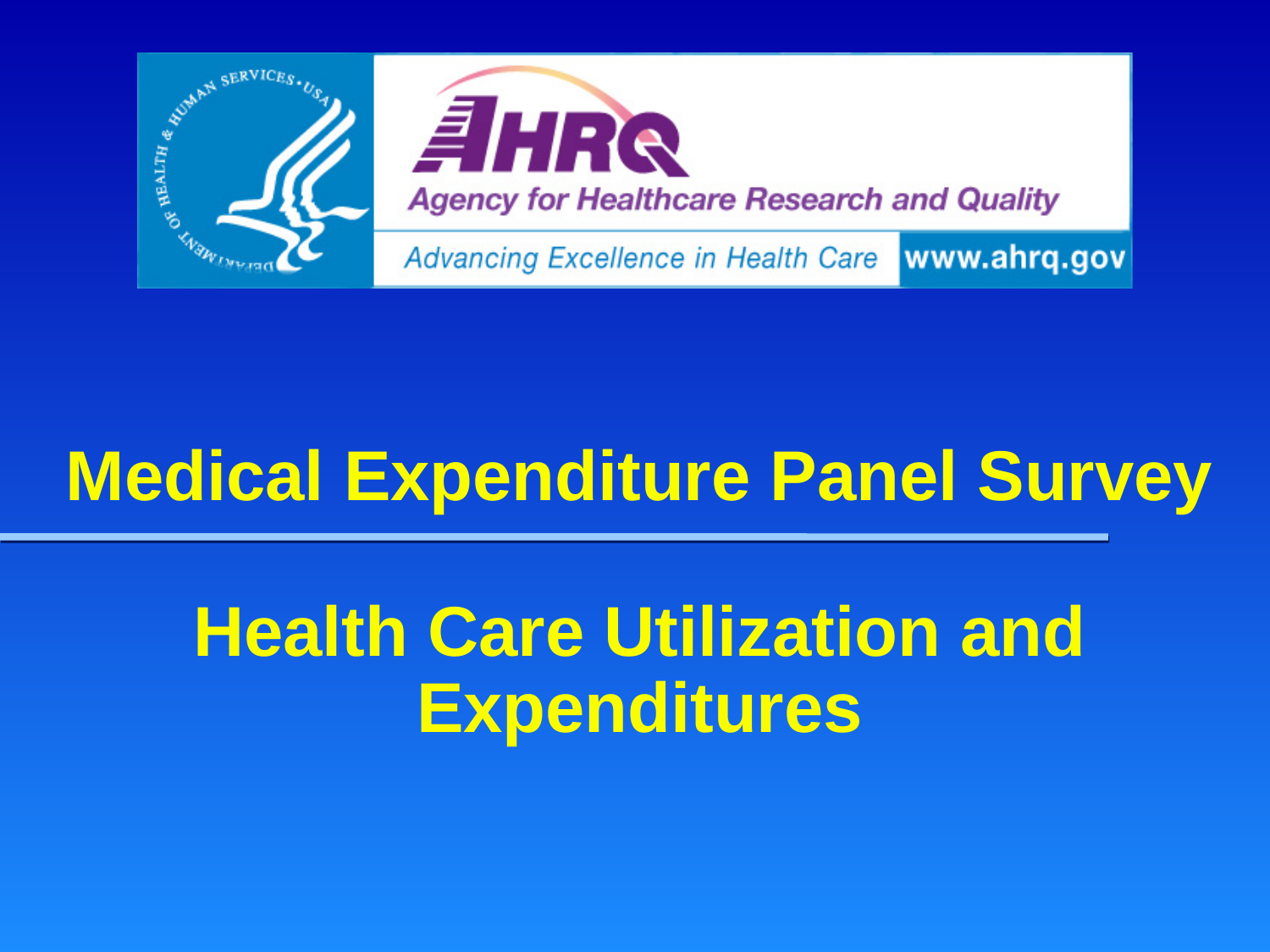

Medical Expenditure Panel Survey

Health Care Utilization and Expenditures